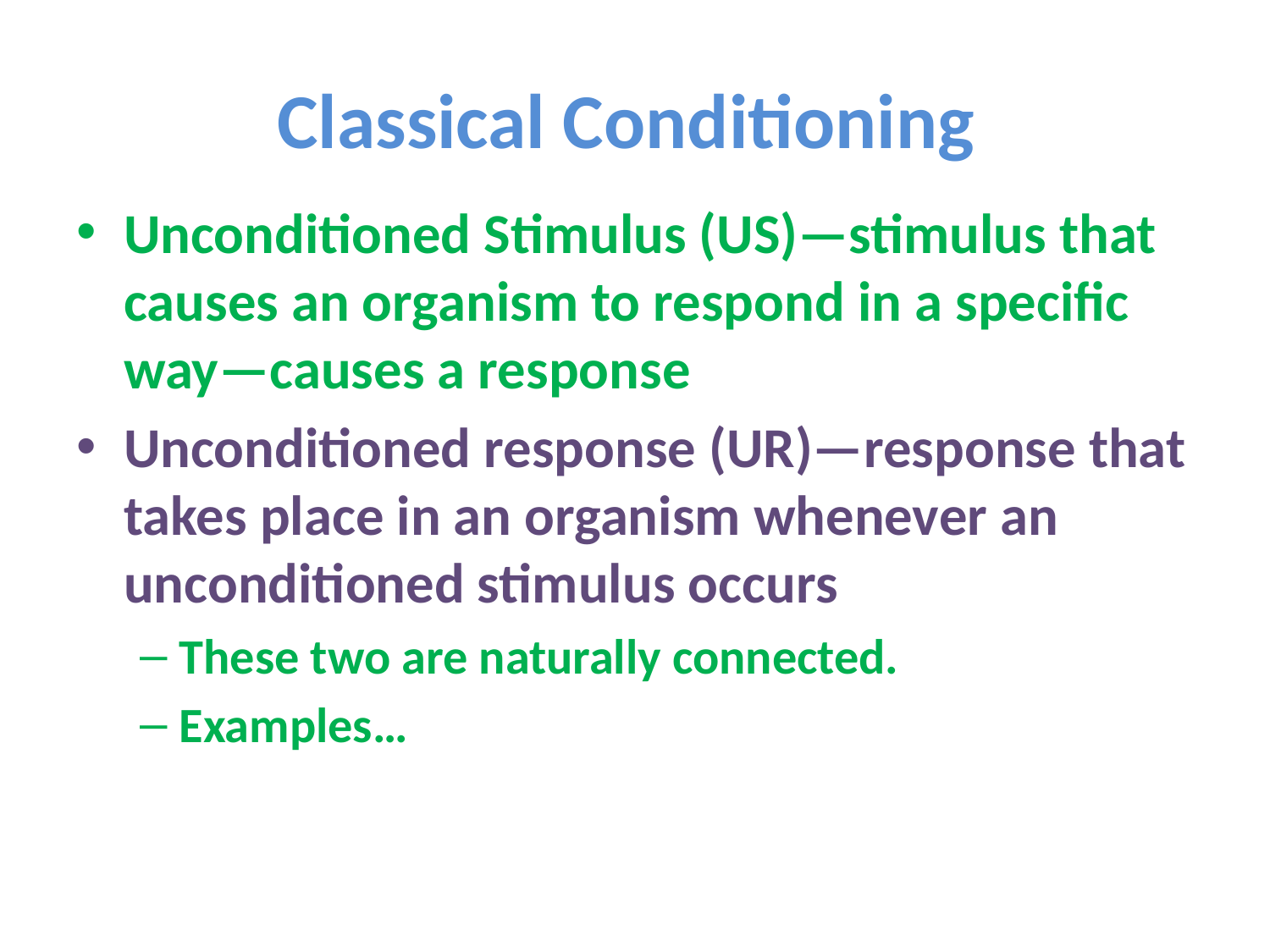

# Classical Conditioning
Unconditioned Stimulus (US)—stimulus that causes an organism to respond in a specific way—causes a response
Unconditioned response (UR)—response that takes place in an organism whenever an unconditioned stimulus occurs
These two are naturally connected.
Examples…